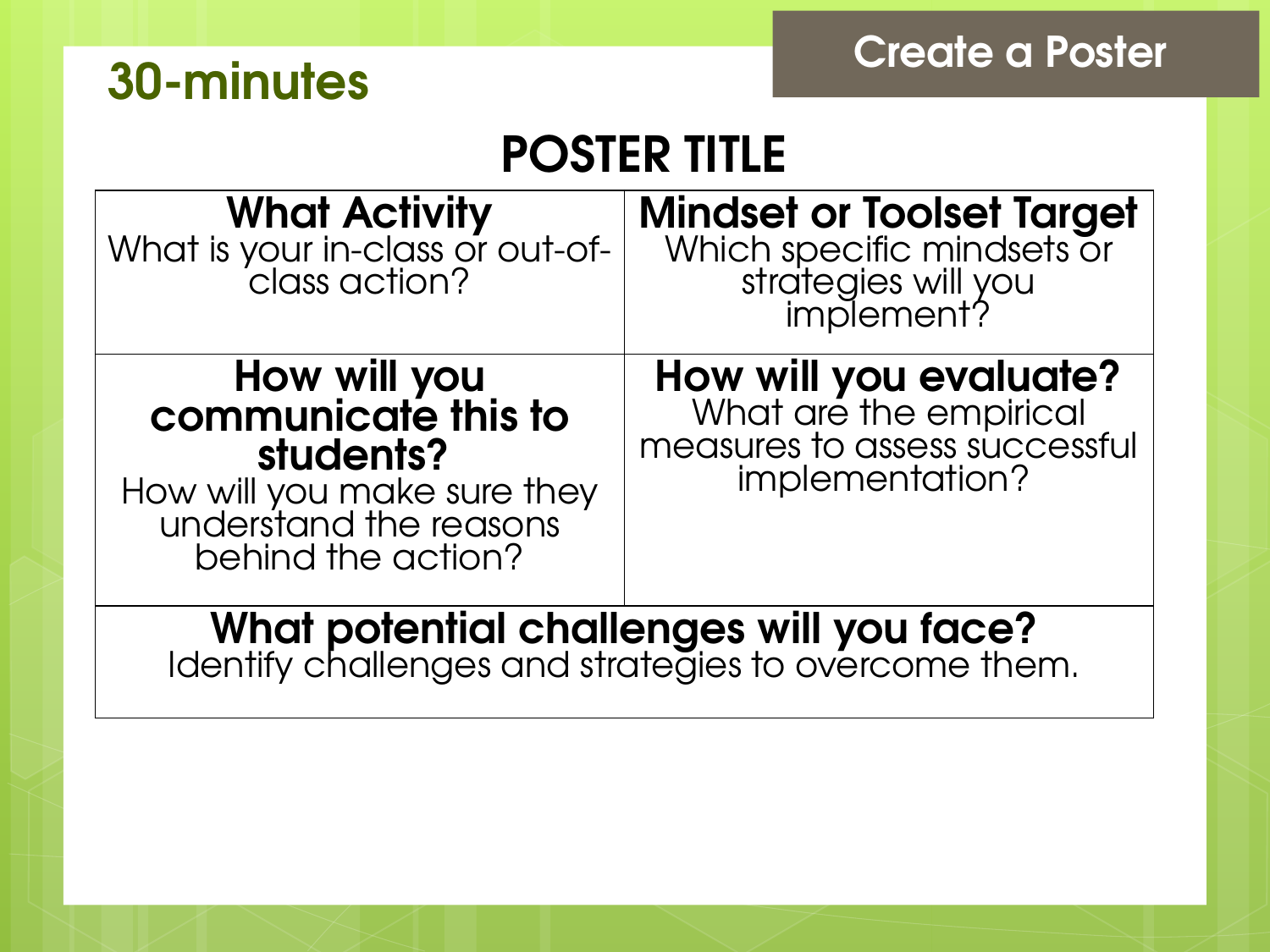

# 30-minutes
Create a Poster
POSTER TITLE
| What Activity What is your in-class or out-of-class action? | Mindset or Toolset Target Which specific mindsets or strategies will you implement? |
| --- | --- |
| How will you communicate this to students? How will you make sure they understand the reasons behind the action? | How will you evaluate? What are the empirical measures to assess successful implementation? |
| What potential challenges will you face? Identify challenges and strategies to overcome them. |  |